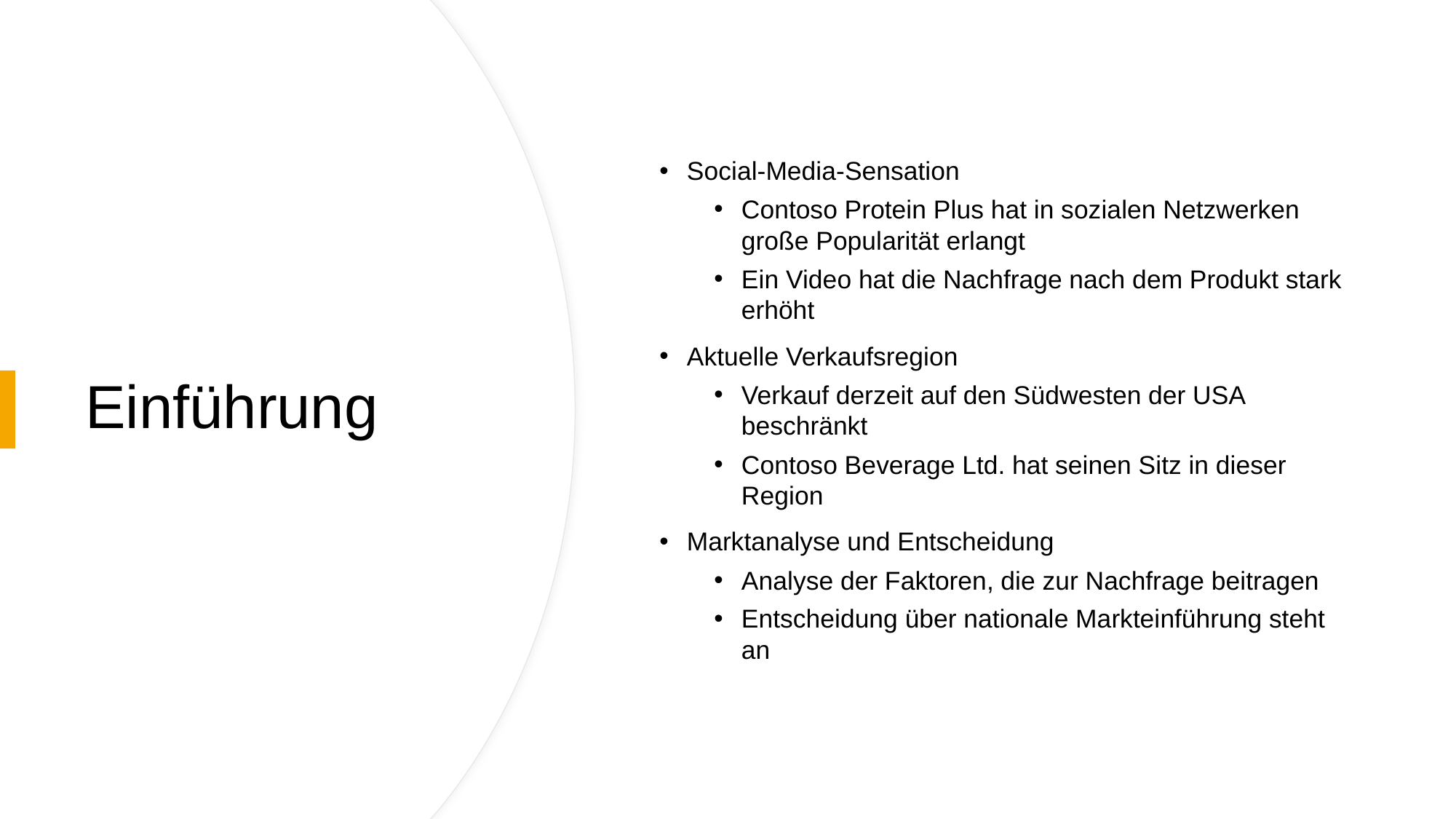

Social-Media-Sensation
Contoso Protein Plus hat in sozialen Netzwerken große Popularität erlangt
Ein Video hat die Nachfrage nach dem Produkt stark erhöht
Aktuelle Verkaufsregion
Verkauf derzeit auf den Südwesten der USA beschränkt
Contoso Beverage Ltd. hat seinen Sitz in dieser Region
Marktanalyse und Entscheidung
Analyse der Faktoren, die zur Nachfrage beitragen
Entscheidung über nationale Markteinführung steht an
# Einführung